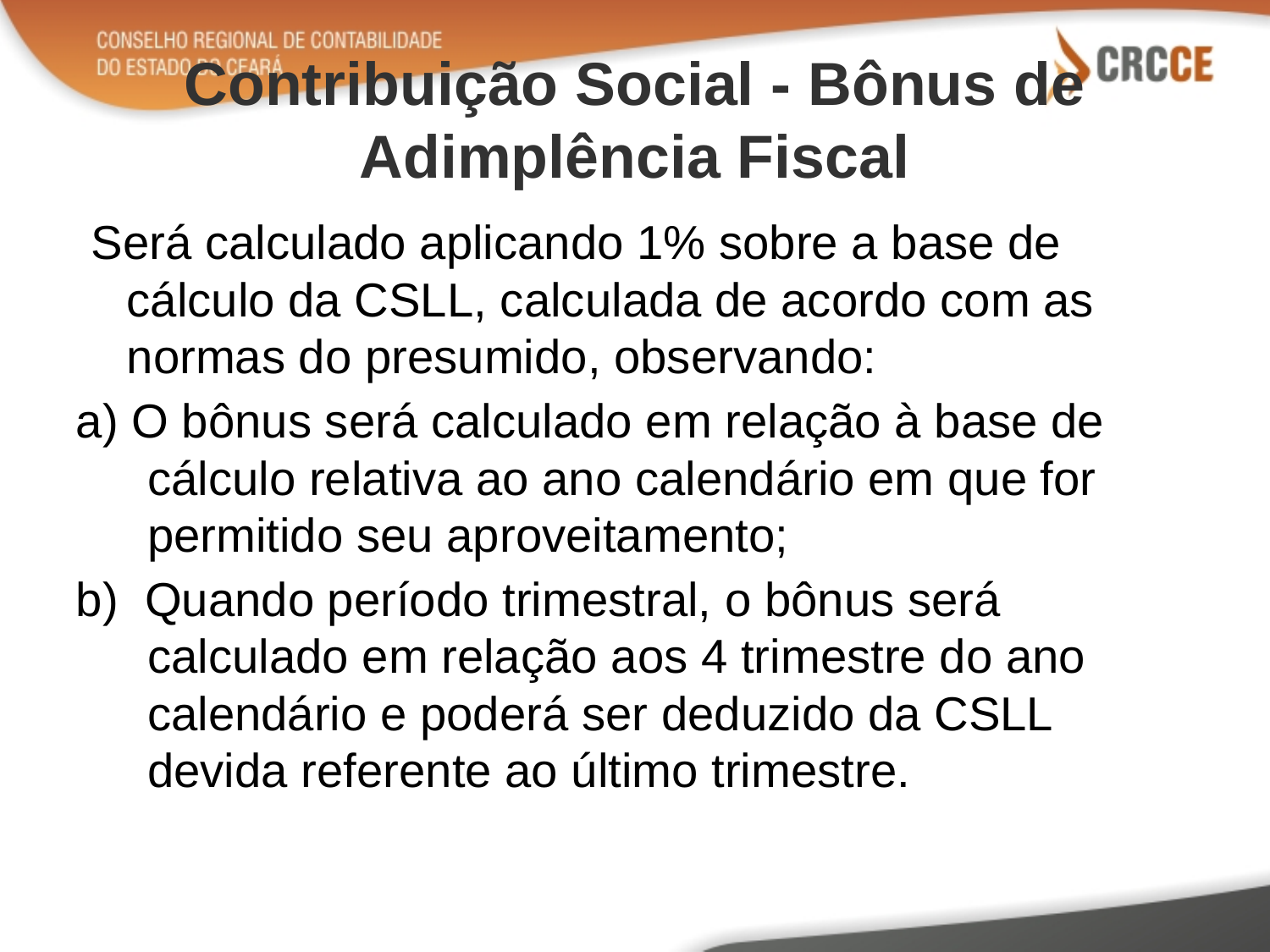

# Contribuição Social - Bônus de Adimplência Fiscal
Será calculado aplicando 1% sobre a base de cálculo da CSLL, calculada de acordo com as normas do presumido, observando:
a) O bônus será calculado em relação à base de cálculo relativa ao ano calendário em que for permitido seu aproveitamento;
b)  Quando período trimestral, o bônus será calculado em relação aos 4 trimestre do ano calendário e poderá ser deduzido da CSLL devida referente ao último trimestre.